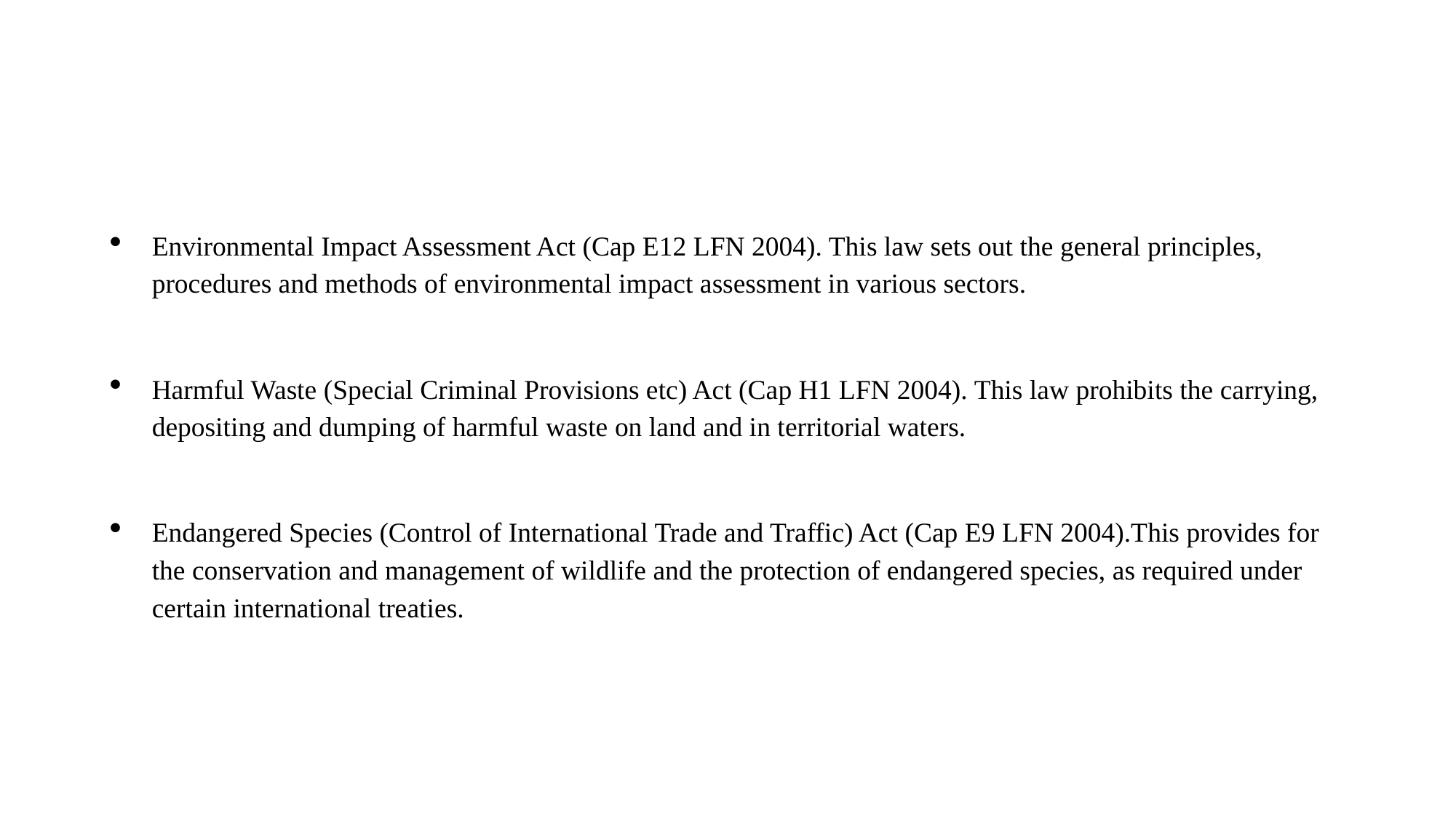

#
Environmental Impact Assessment Act (Cap E12 LFN 2004). This law sets out the general principles, procedures and methods of environmental impact assessment in various sectors.

Harmful Waste (Special Criminal Provisions etc) Act (Cap H1 LFN 2004). This law prohibits the carrying, depositing and dumping of harmful waste on land and in territorial waters.

Endangered Species (Control of International Trade and Traffic) Act (Cap E9 LFN 2004).This provides for the conservation and management of wildlife and the protection of endangered species, as required under certain international treaties.